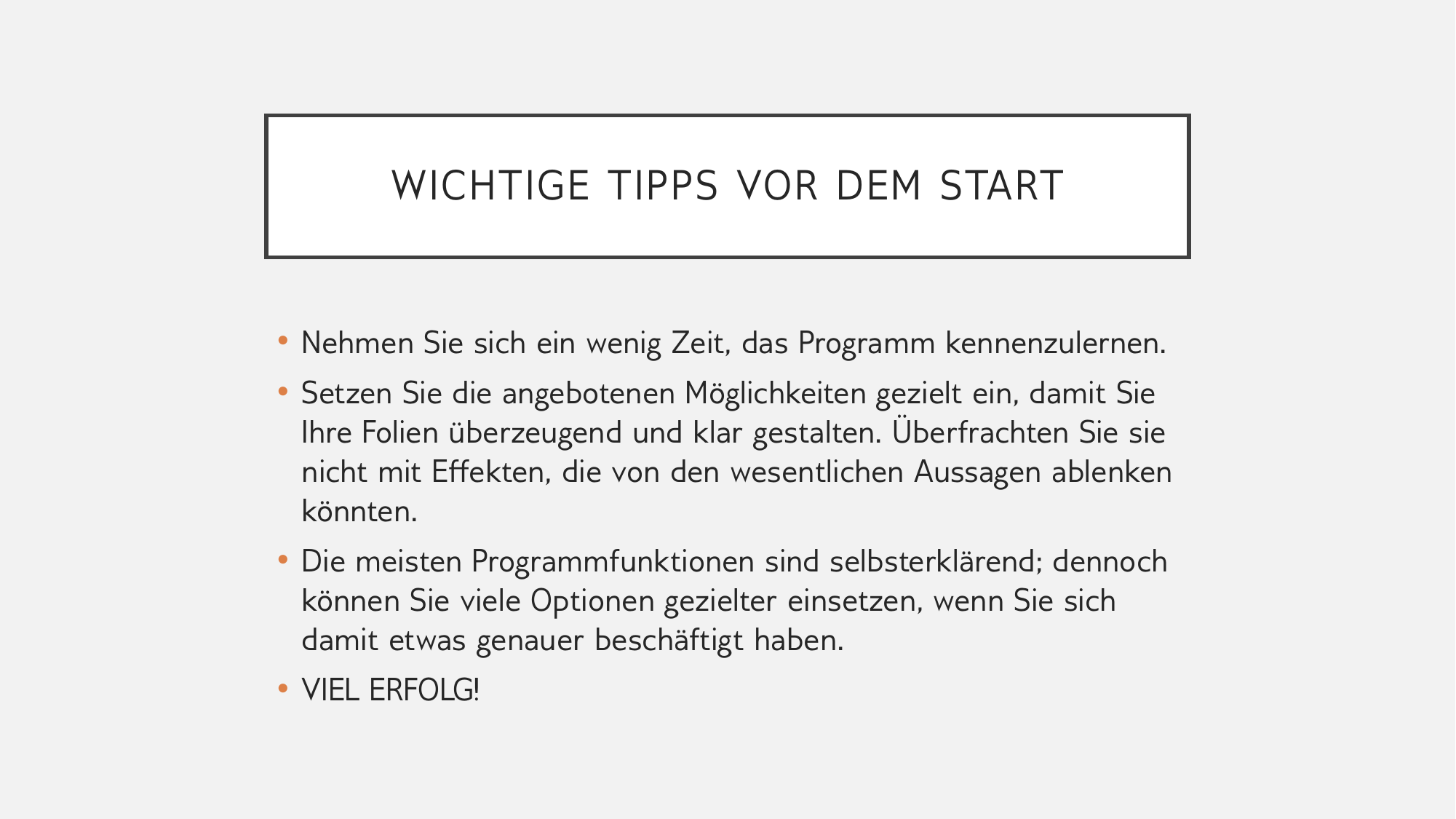

# Wichtige Tipps vor dem Start
Nehmen Sie sich ein wenig Zeit, das Programm kennenzulernen.
Setzen Sie die angebotenen Möglichkeiten gezielt ein, damit Sie Ihre Folien überzeugend und klar gestalten. Überfrachten Sie sie nicht mit Effekten, die von den wesentlichen Aussagen ablenken könnten.
Die meisten Programmfunktionen sind selbsterklärend; dennoch können Sie viele Optionen gezielter einsetzen, wenn Sie sich damit etwas genauer beschäftigt haben.
VIEL ERFOLG!